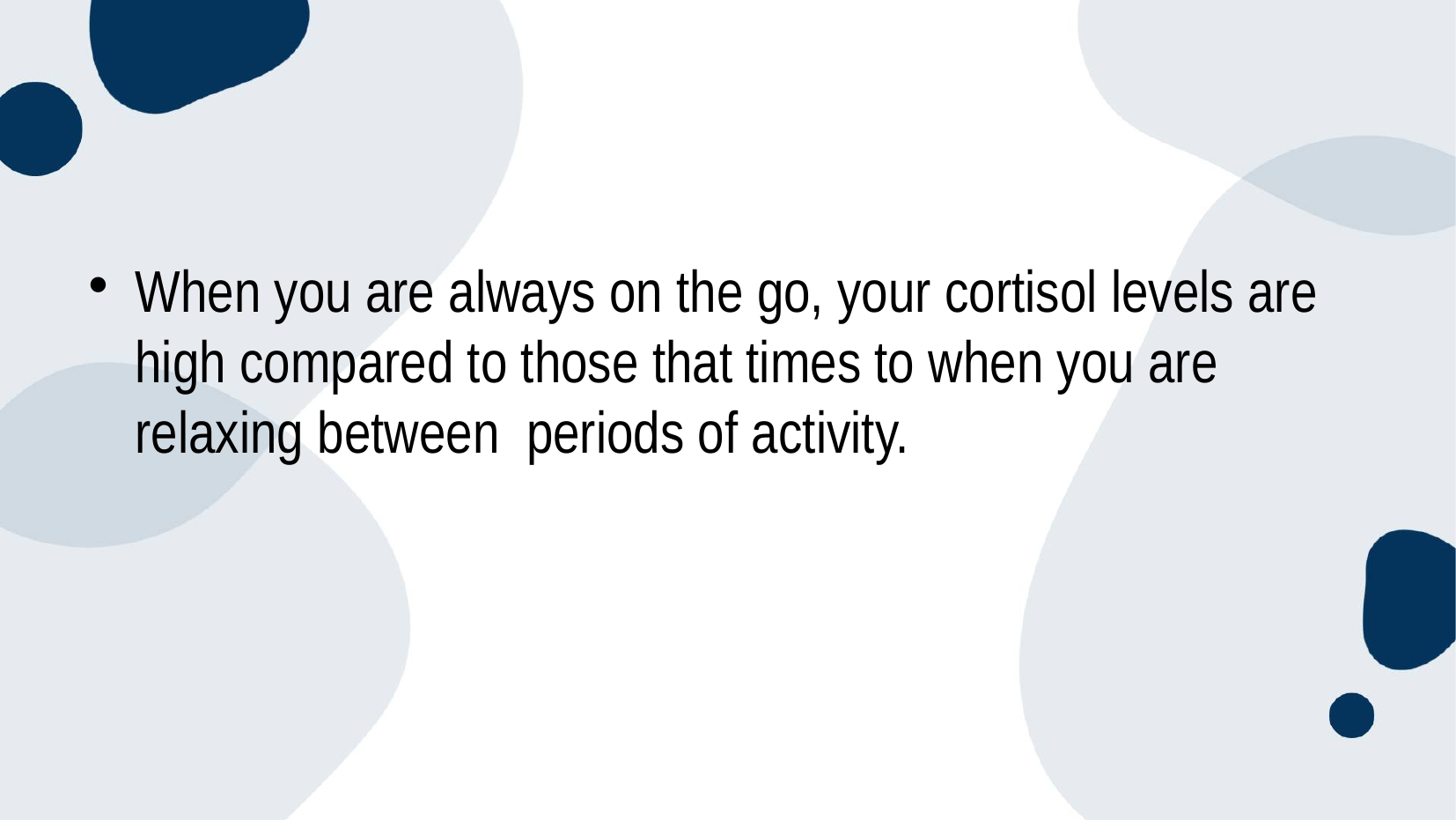

When you are always on the go, your cortisol levels are high compared to those that times to when you are relaxing between  periods of activity.